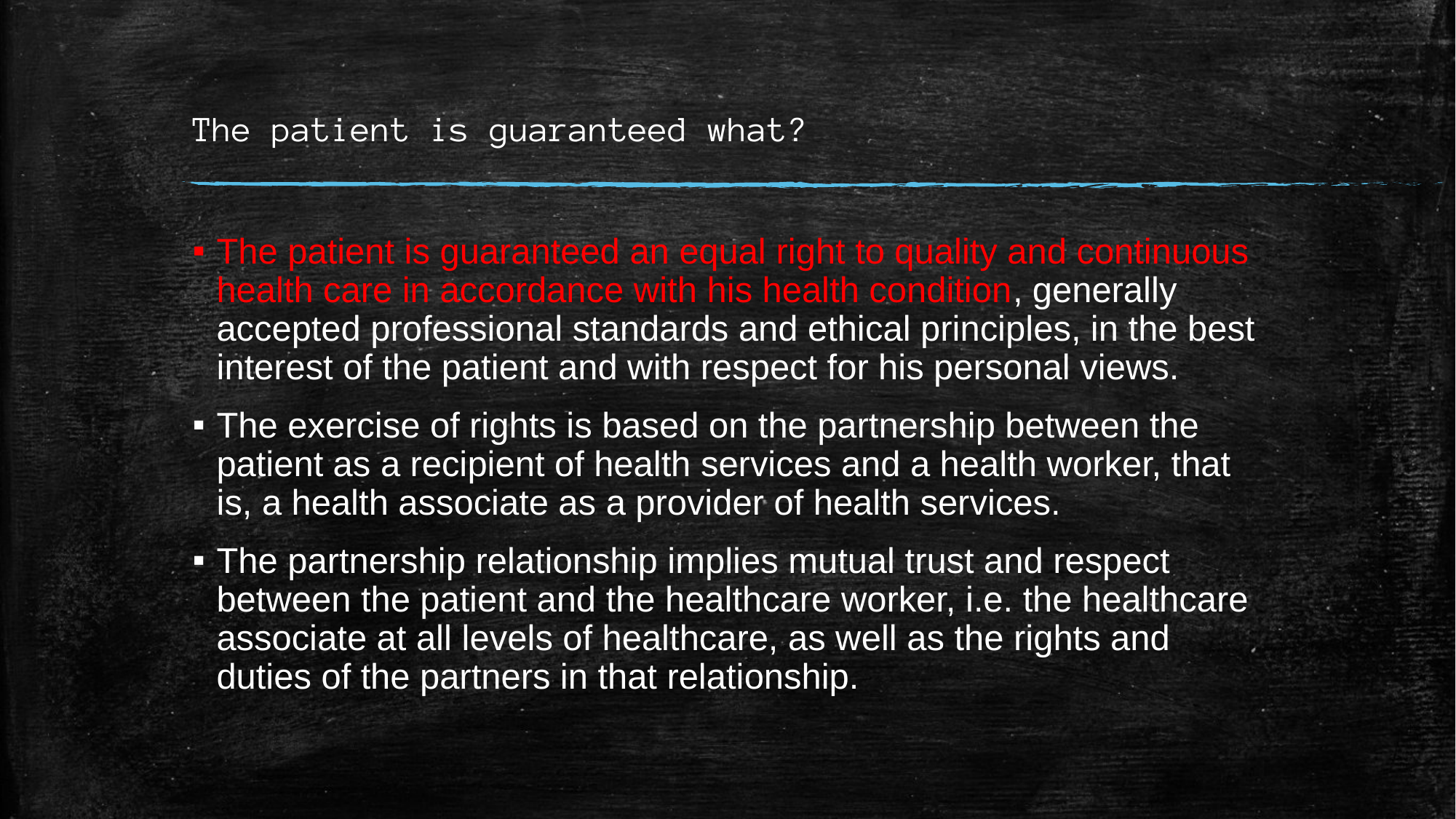

# The patient is guaranteed what?
The patient is guaranteed an equal right to quality and continuous health care in accordance with his health condition, generally accepted professional standards and ethical principles, in the best interest of the patient and with respect for his personal views.
The exercise of rights is based on the partnership between the patient as a recipient of health services and a health worker, that is, a health associate as a provider of health services.
The partnership relationship implies mutual trust and respect between the patient and the healthcare worker, i.e. the healthcare associate at all levels of healthcare, as well as the rights and duties of the partners in that relationship.